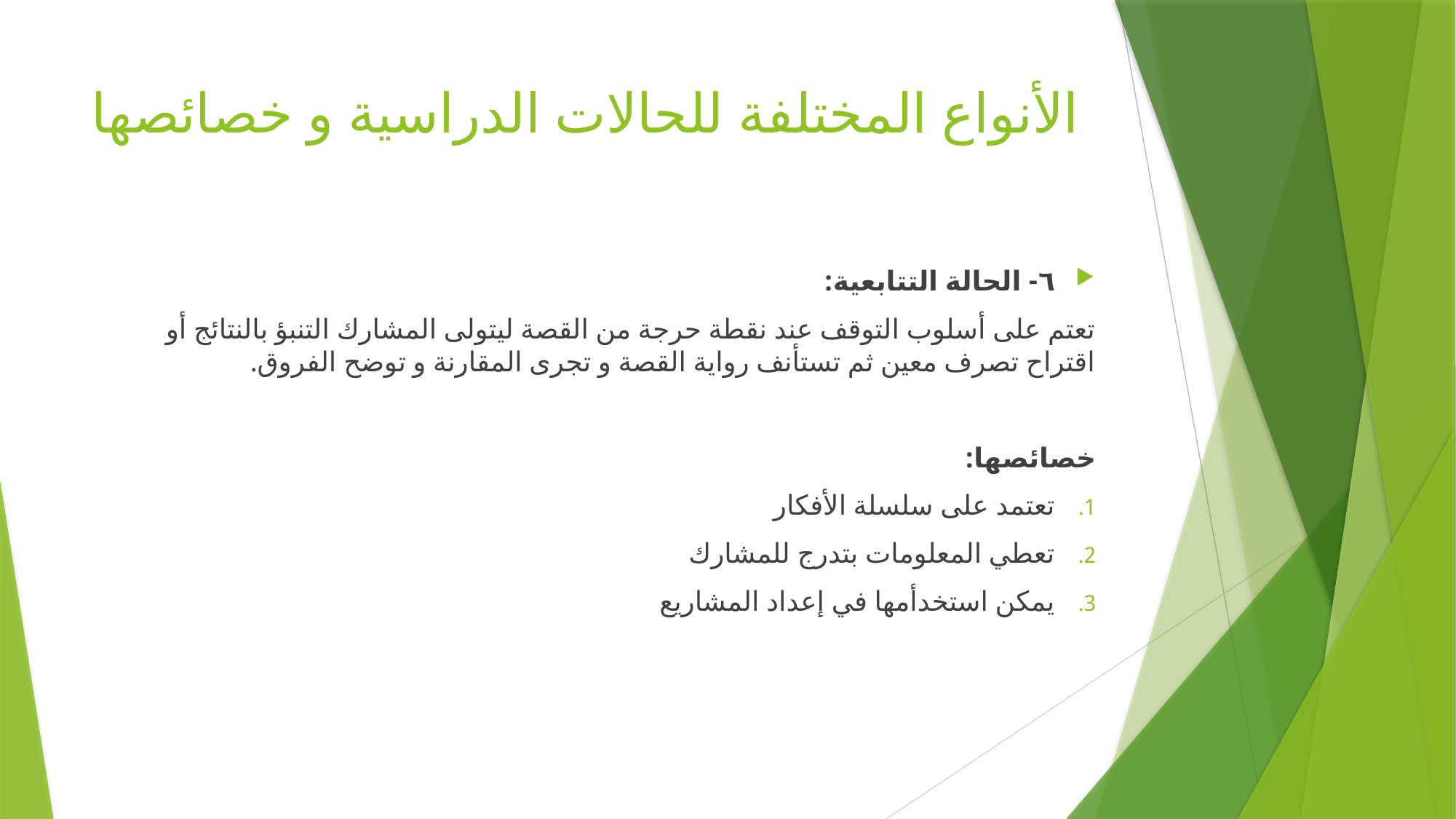

# الأنواع المختلفة للحالات الدراسية و خصائصها
٦- الحالة التتابعية:
تعتم على أسلوب التوقف عند نقطة حرجة من القصة ليتولى المشارك التنبؤ بالنتائج أو اقتراح تصرف معين ثم تستأنف رواية القصة و تجرى المقارنة و توضح الفروق.

خصائصها:
تعتمد على سلسلة الأفكار
تعطي المعلومات بتدرج للمشارك
يمكن استخدأمها في إعداد المشاريع